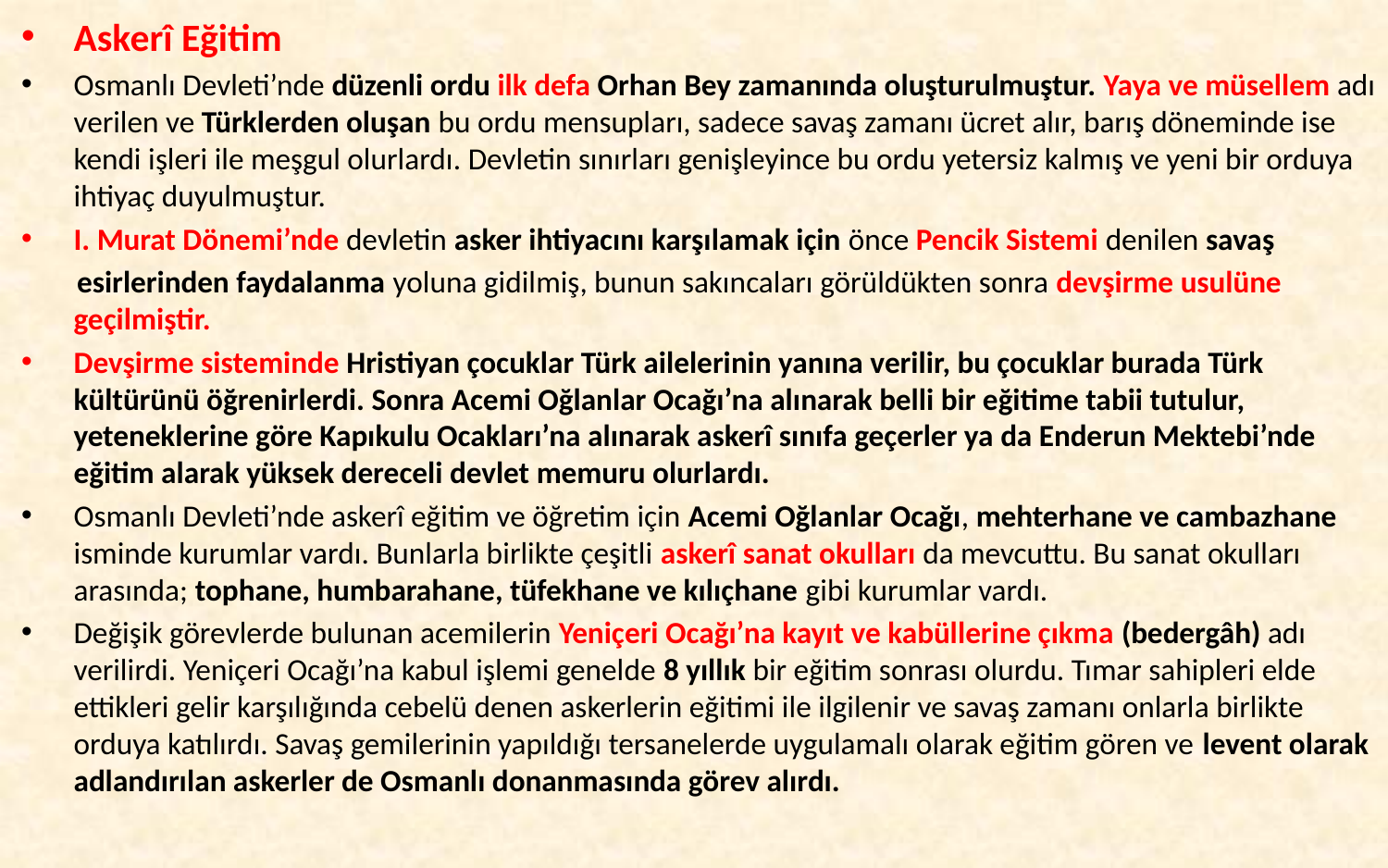

Askerî Eğitim
Osmanlı Devleti’nde düzenli ordu ilk defa Orhan Bey zamanında oluşturulmuştur. Yaya ve müsellem adı verilen ve Türklerden oluşan bu ordu mensupları, sadece savaş zamanı ücret alır, barış döneminde ise kendi işleri ile meşgul olurlardı. Devletin sınırları genişleyince bu ordu yetersiz kalmış ve yeni bir orduya ihtiyaç duyulmuştur.
I. Murat Dönemi’nde devletin asker ihtiyacını karşılamak için önce Pencik Sistemi denilen savaş
        esirlerinden faydalanma yoluna gidilmiş, bunun sakıncaları görüldükten sonra devşirme usulüne geçilmiştir.
Devşirme sisteminde Hristiyan çocuklar Türk ailelerinin yanına verilir, bu çocuklar burada Türk kültürünü öğrenirlerdi. Sonra Acemi Oğlanlar Ocağı’na alınarak belli bir eğitime tabii tutulur, yeteneklerine göre Kapıkulu Ocakları’na alınarak askerî sınıfa geçerler ya da Enderun Mektebi’nde eğitim alarak yüksek dereceli devlet memuru olurlardı.
Osmanlı Devleti’nde askerî eğitim ve öğretim için Acemi Oğlanlar Ocağı, mehterhane ve cambazhane isminde kurumlar vardı. Bunlarla birlikte çeşitli askerî sanat okulları da mevcuttu. Bu sanat okulları arasında; tophane, humbarahane, tüfekhane ve kılıçhane gibi kurumlar vardı.
Değişik görevlerde bulunan acemilerin Yeniçeri Ocağı’na kayıt ve kabüllerine çıkma (bedergâh) adı verilirdi. Yeniçeri Ocağı’na kabul işlemi genelde 8 yıllık bir eğitim sonrası olurdu. Tımar sahipleri elde ettikleri gelir karşılığında cebelü denen askerlerin eğitimi ile ilgilenir ve savaş zamanı onlarla birlikte orduya katılırdı. Savaş gemilerinin yapıldığı tersanelerde uygulamalı olarak eğitim gören ve levent olarak adlandırılan askerler de Osmanlı donanmasında görev alırdı.